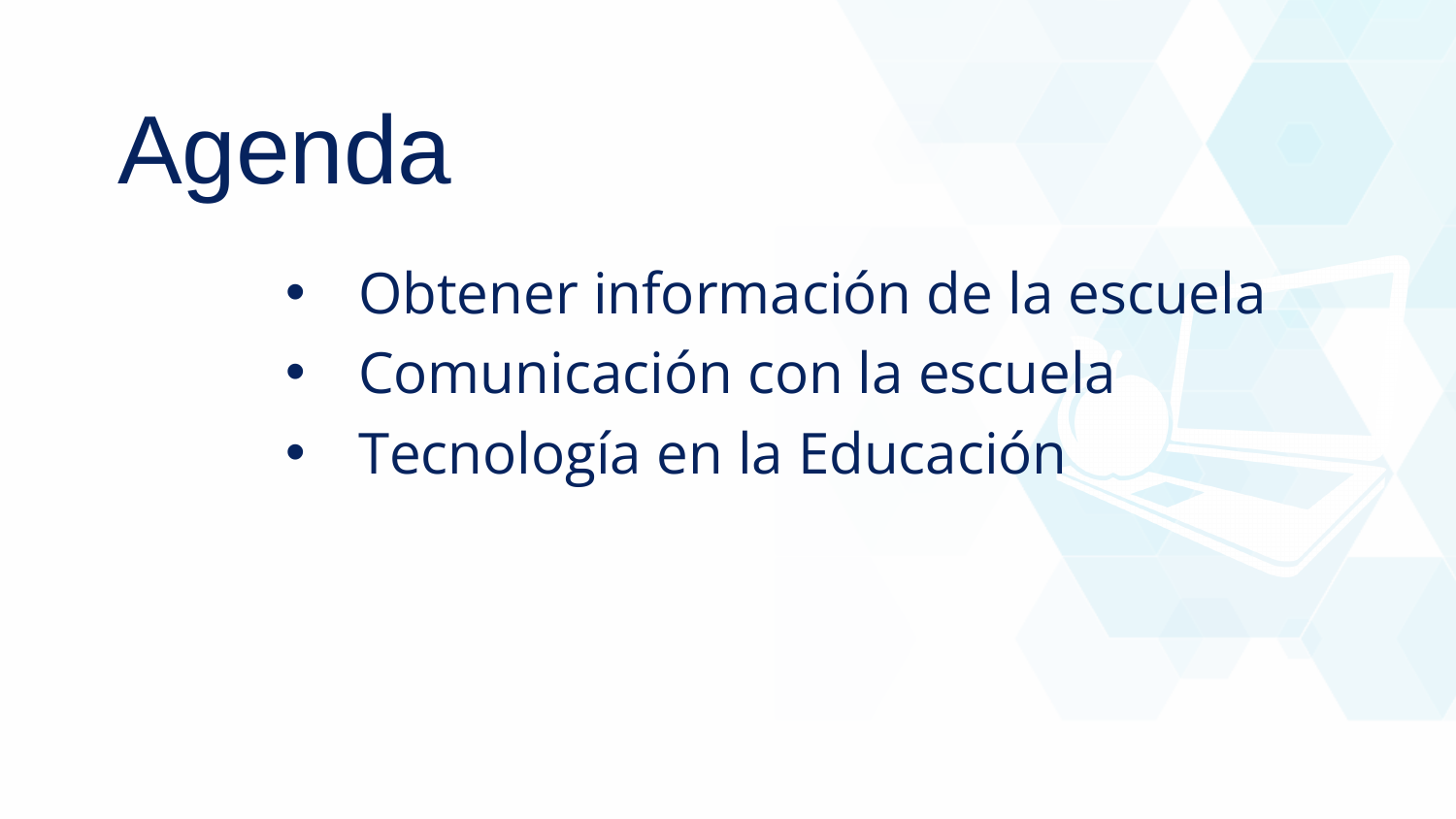

Agenda
Obtener información de la escuela
Comunicación con la escuela
Tecnología en la Educación